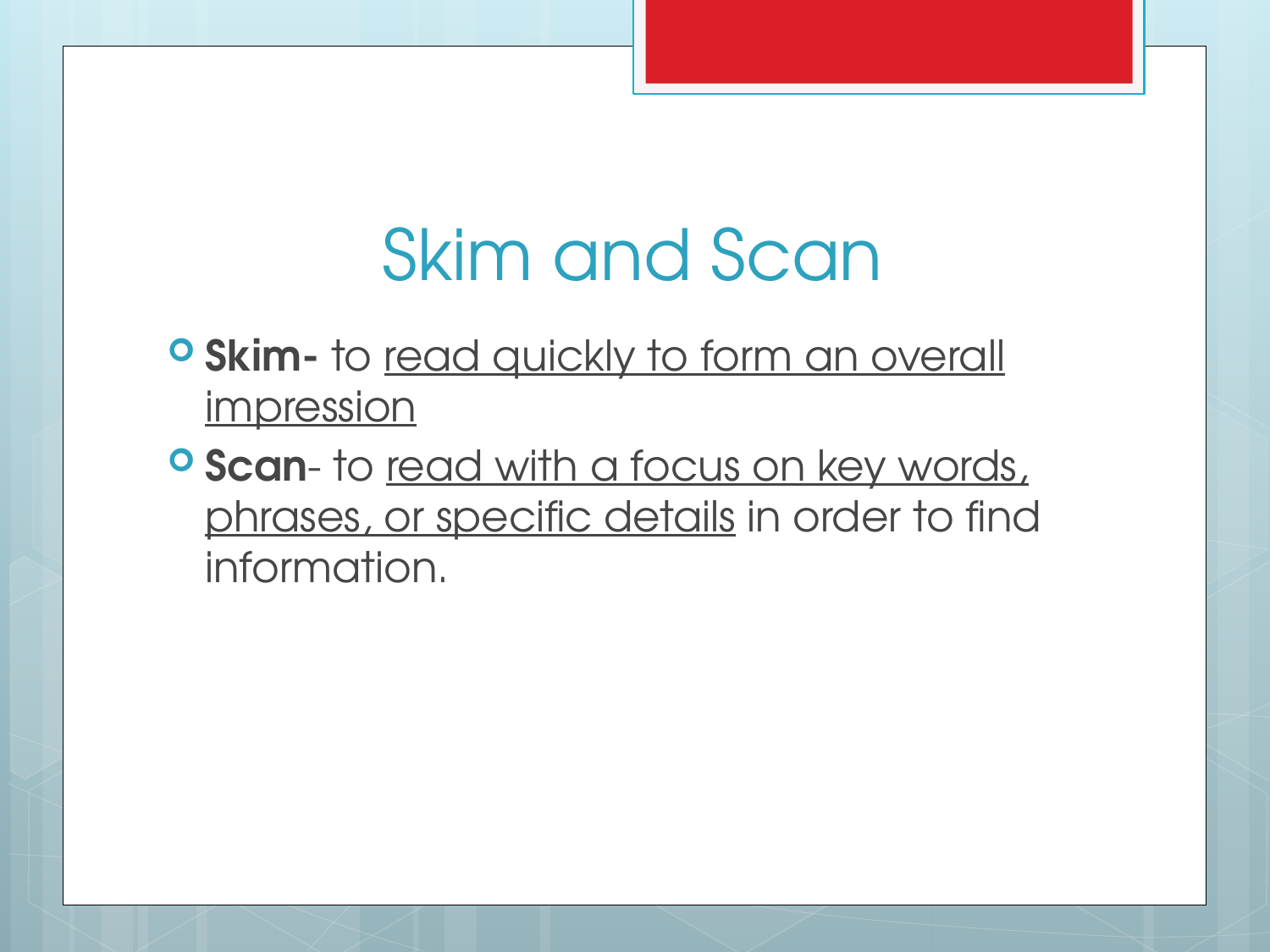

# Skim and Scan
Skim- to read quickly to form an overall impression
Scan- to read with a focus on key words, phrases, or specific details in order to find information.